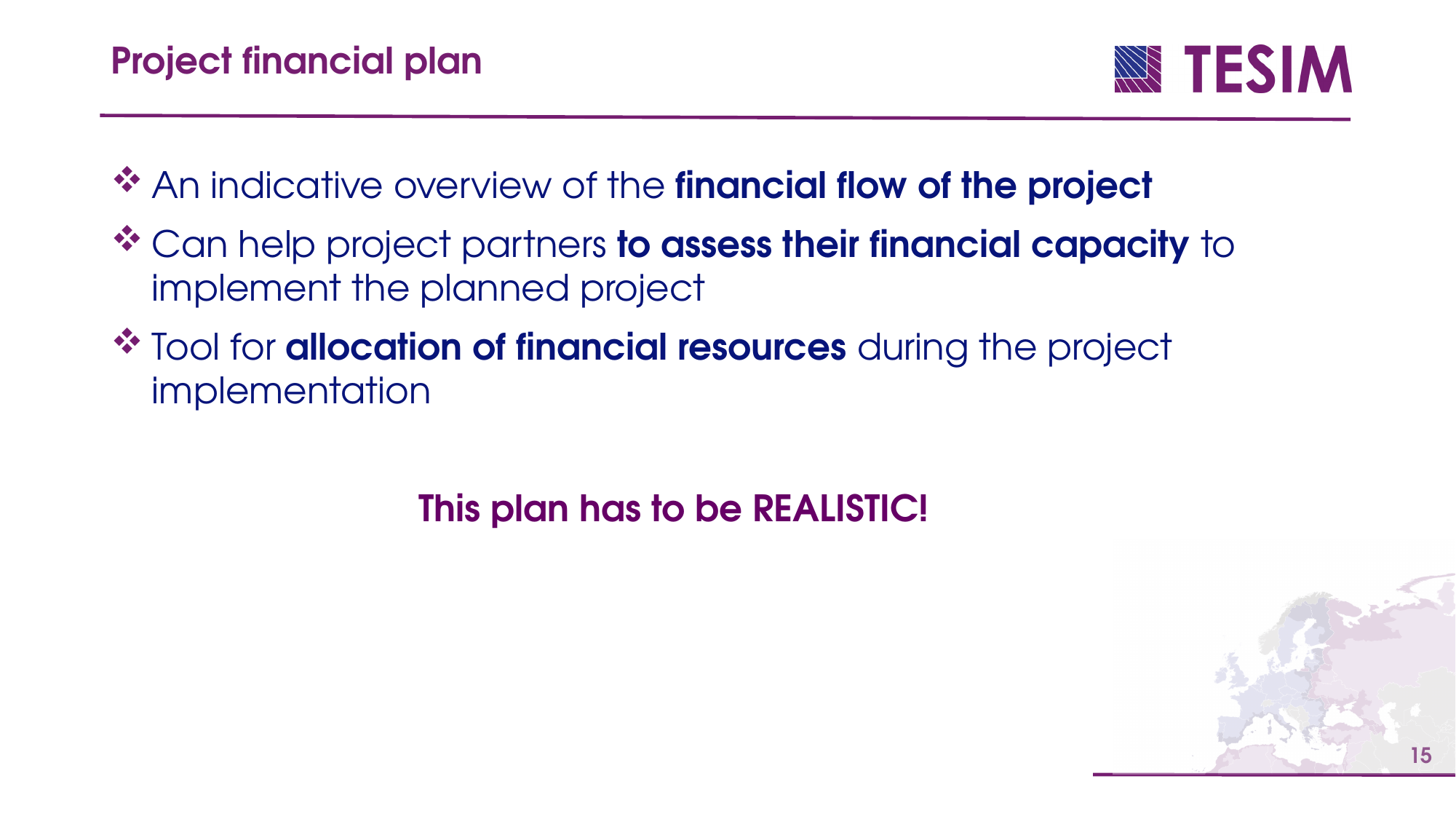

Project financial plan
An indicative overview of the financial flow of the project
Can help project partners to assess their financial capacity to implement the planned project
Tool for allocation of financial resources during the project implementation

This plan has to be REALISTIC!